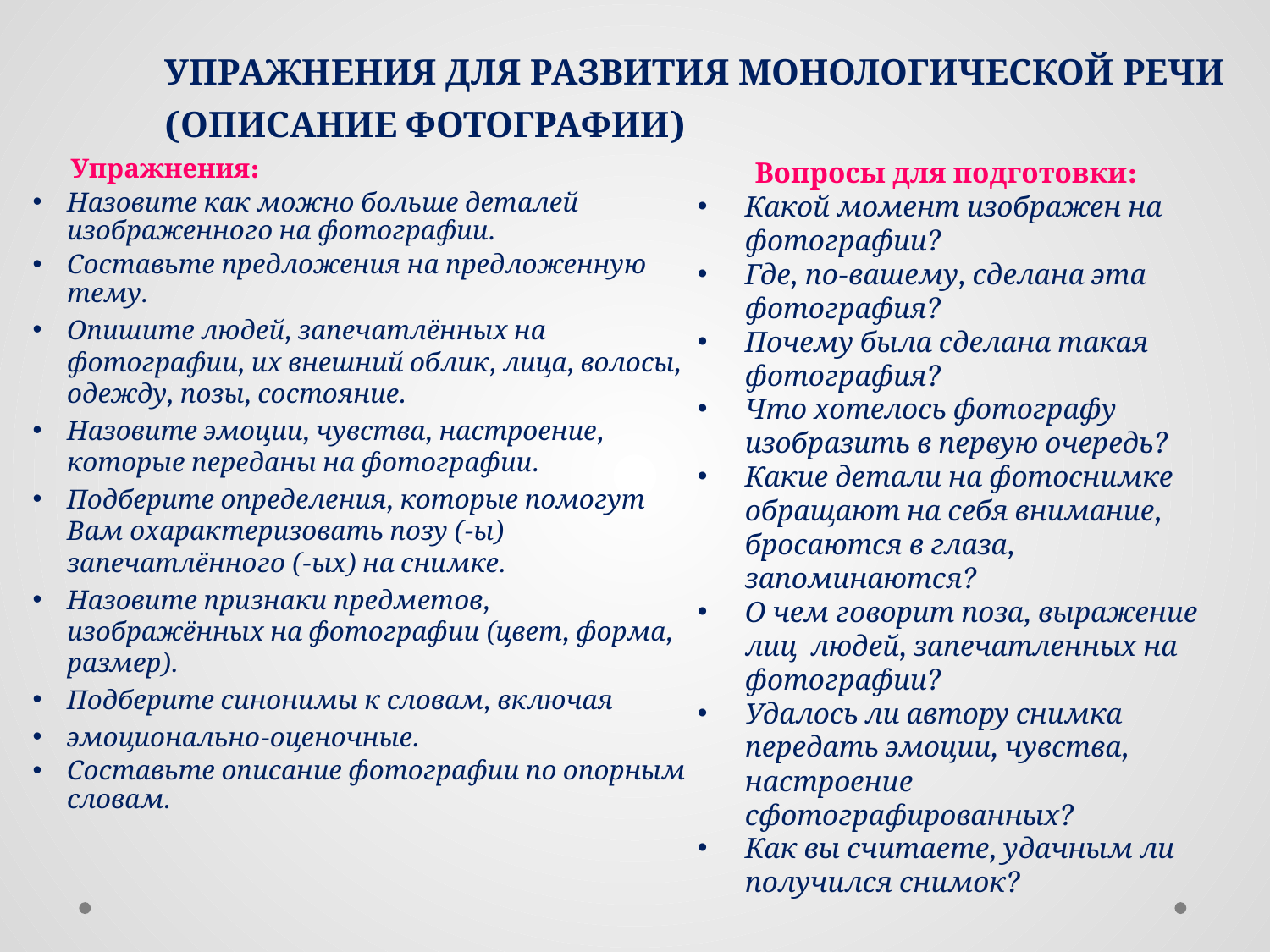

# Упражнения для развития монологической речи (описание фотографии)
      Упражнения:
Назовите как можно больше деталей изображенного на фотографии.
Составьте предложения на предложенную  тему.
Опишите людей, запечатлённых на фотографии, их внешний облик, лица, волосы, одежду, позы, состояние.
Назовите эмоции, чувства, настроение, которые переданы на фотографии.
Подберите определения, которые помогут Вам охарактеризовать позу (-ы) запечатлённого (-ых) на снимке.
Назовите признаки предметов, изображённых на фотографии (цвет, форма, размер).
Подберите синонимы к словам, включая
эмоционально-оценочные.
Составьте описание фотографии по опорным словам.

        Вопросы для подготовки:
Какой момент изображен на фотографии?
Где, по-вашему, сделана эта фотография?
Почему была сделана такая фотография?
Что хотелось фотографу изобразить в первую очередь?
Какие детали на фотоснимке обращают на себя внимание, бросаются в глаза, запоминаются?
О чем говорит поза, выражение лиц  людей, запечатленных на фотографии?
Удалось ли автору снимка передать эмоции, чувства, настроение сфотографированных?
Как вы считаете, удачным ли получился снимок?